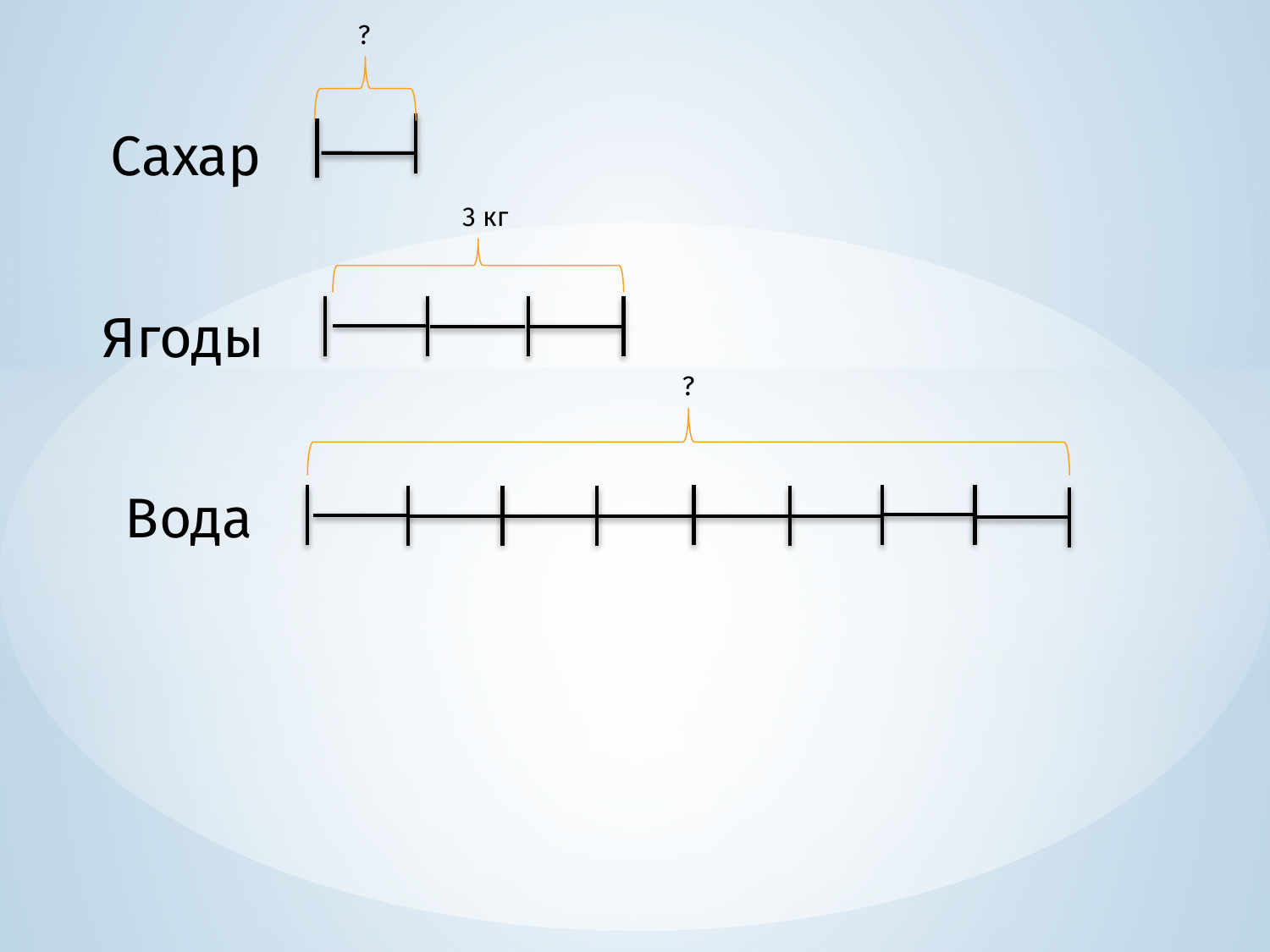

?

Сахар

3 кг
Ягоды
?
Вода